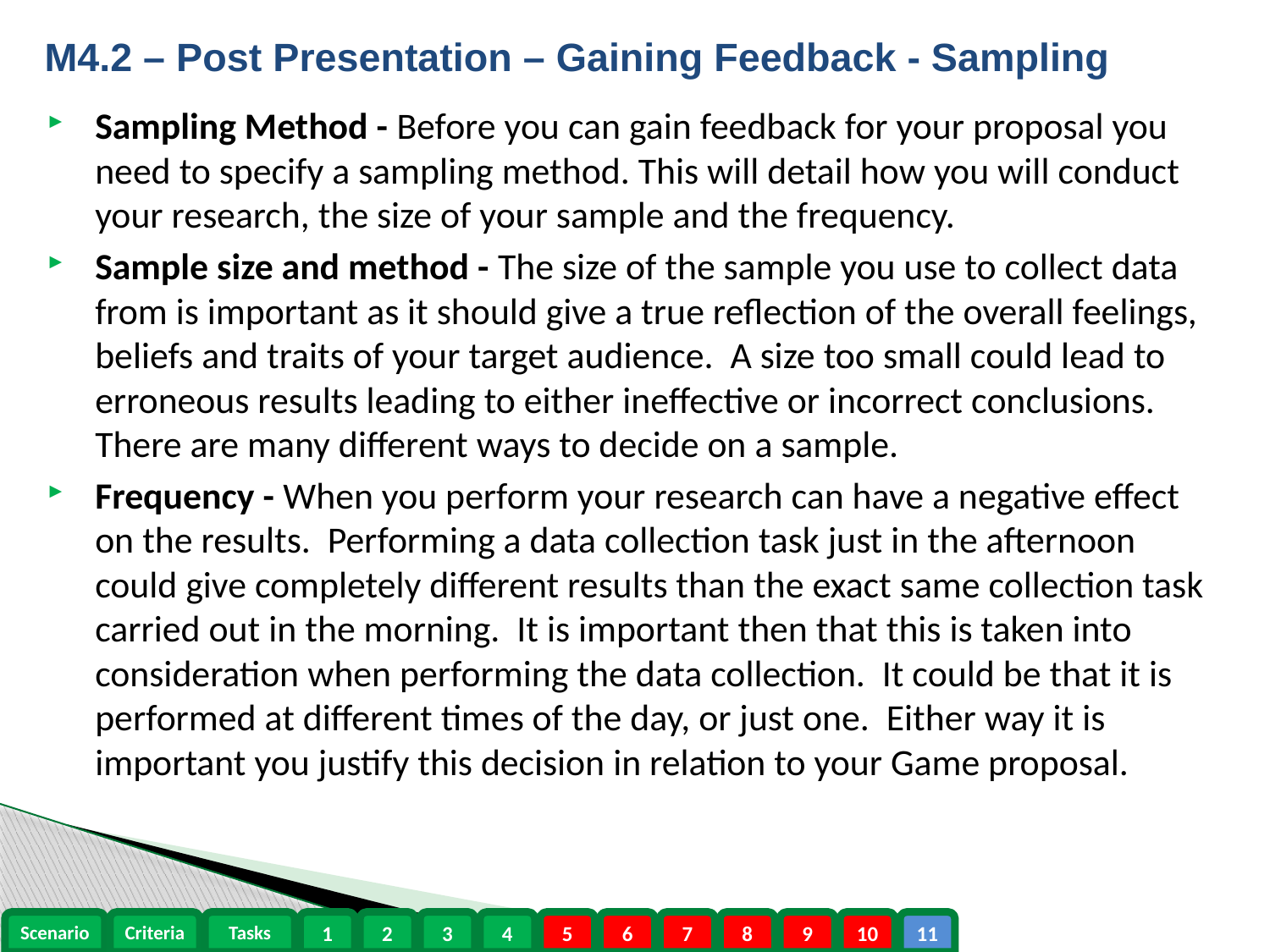

M4.2 – Post Presentation – Gaining Feedback - Sampling
Sampling Method - Before you can gain feedback for your proposal you need to specify a sampling method. This will detail how you will conduct your research, the size of your sample and the frequency.
Sample size and method - The size of the sample you use to collect data from is important as it should give a true reflection of the overall feelings, beliefs and traits of your target audience.  A size too small could lead to erroneous results leading to either ineffective or incorrect conclusions. There are many different ways to decide on a sample.
Frequency - When you perform your research can have a negative effect on the results.  Performing a data collection task just in the afternoon could give completely different results than the exact same collection task carried out in the morning.  It is important then that this is taken into consideration when performing the data collection.  It could be that it is performed at different times of the day, or just one.  Either way it is important you justify this decision in relation to your Game proposal.